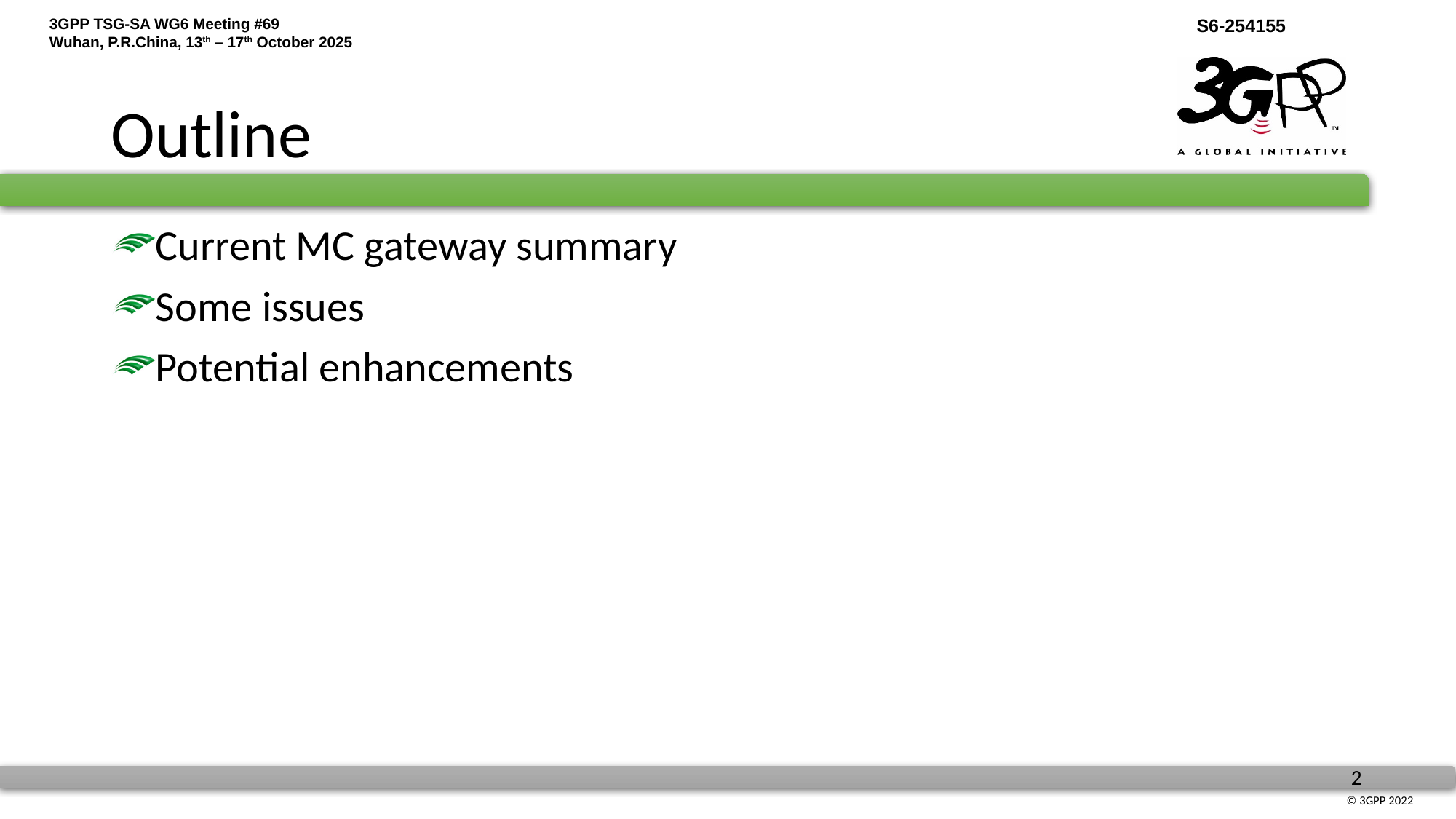

# Outline
Current MC gateway summary
Some issues
Potential enhancements